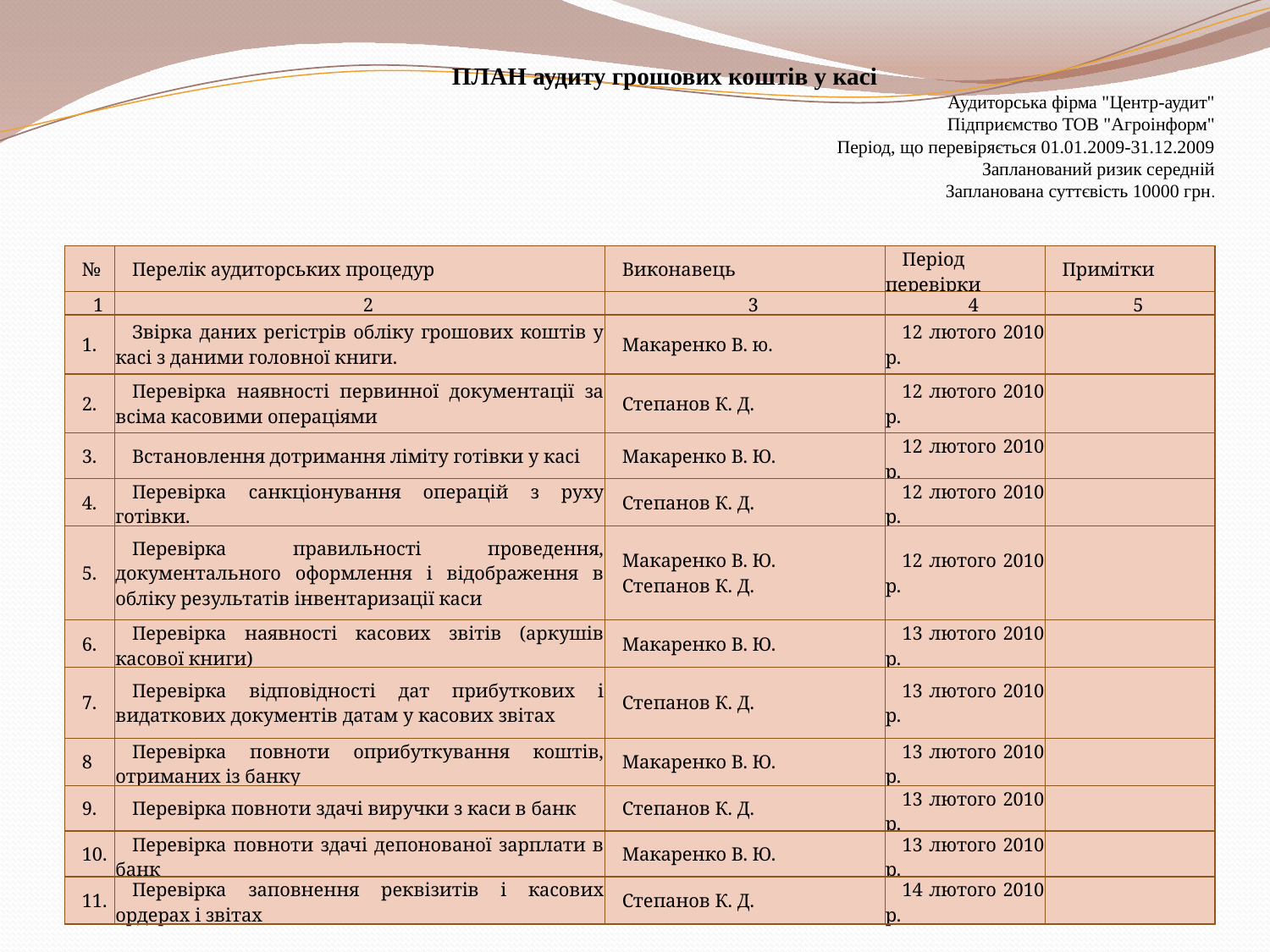

# ПЛАН аудиту грошових коштів у касі
Аудиторська фірма "Центр-аудит"
Підприємство TOB "Агроінформ"
Період, що перевіряється 01.01.2009-31.12.2009
Запланований ризик середній
Запланована суттєвість 10000 грн.
| № | Перелік аудиторських процедур | Виконавець | Період перевірки | Примітки |
| --- | --- | --- | --- | --- |
| 1 | 2 | 3 | 4 | 5 |
| 1. | Звірка даних регістрів обліку грошових коштів у касі з даними головної книги. | Макаренко В. ю. | 12 лютого 2010 р. |  |
| 2. | Перевірка наявності первинної документації за всіма касовими операціями | Степанов К. Д. | 12 лютого 2010 р. |  |
| 3. | Встановлення дотримання ліміту готівки у касі | Макаренко В. Ю. | 12 лютого 2010 р. |  |
| 4. | Перевірка санкціонування операцій з руху готівки. | Степанов К. Д. | 12 лютого 2010 р. |  |
| 5. | Перевірка правильності проведення, документального оформлення і відображення в обліку результатів інвентаризації каси | Макаренко В. Ю. Степанов К. Д. | 12 лютого 2010 р. |  |
| 6. | Перевірка наявності касових звітів (аркушів касової книги) | Макаренко В. Ю. | 13 лютого 2010 р. |  |
| 7. | Перевірка відповідності дат прибуткових і видаткових документів датам у касових звітах | Степанов К. Д. | 13 лютого 2010 р. |  |
| 8 | Перевірка повноти оприбуткування коштів, отриманих із банку | Макаренко В. Ю. | 13 лютого 2010 р. |  |
| 9. | Перевірка повноти здачі виручки з каси в банк | Степанов К. Д. | 13 лютого 2010 р. |  |
| 10. | Перевірка повноти здачі депонованої зарплати в банк | Макаренко В. Ю. | 13 лютого 2010 р. |  |
| 11. | Перевірка заповнення реквізитів і касових ордерах і звітах | Степанов К. Д. | 14 лютого 2010 р. |  |